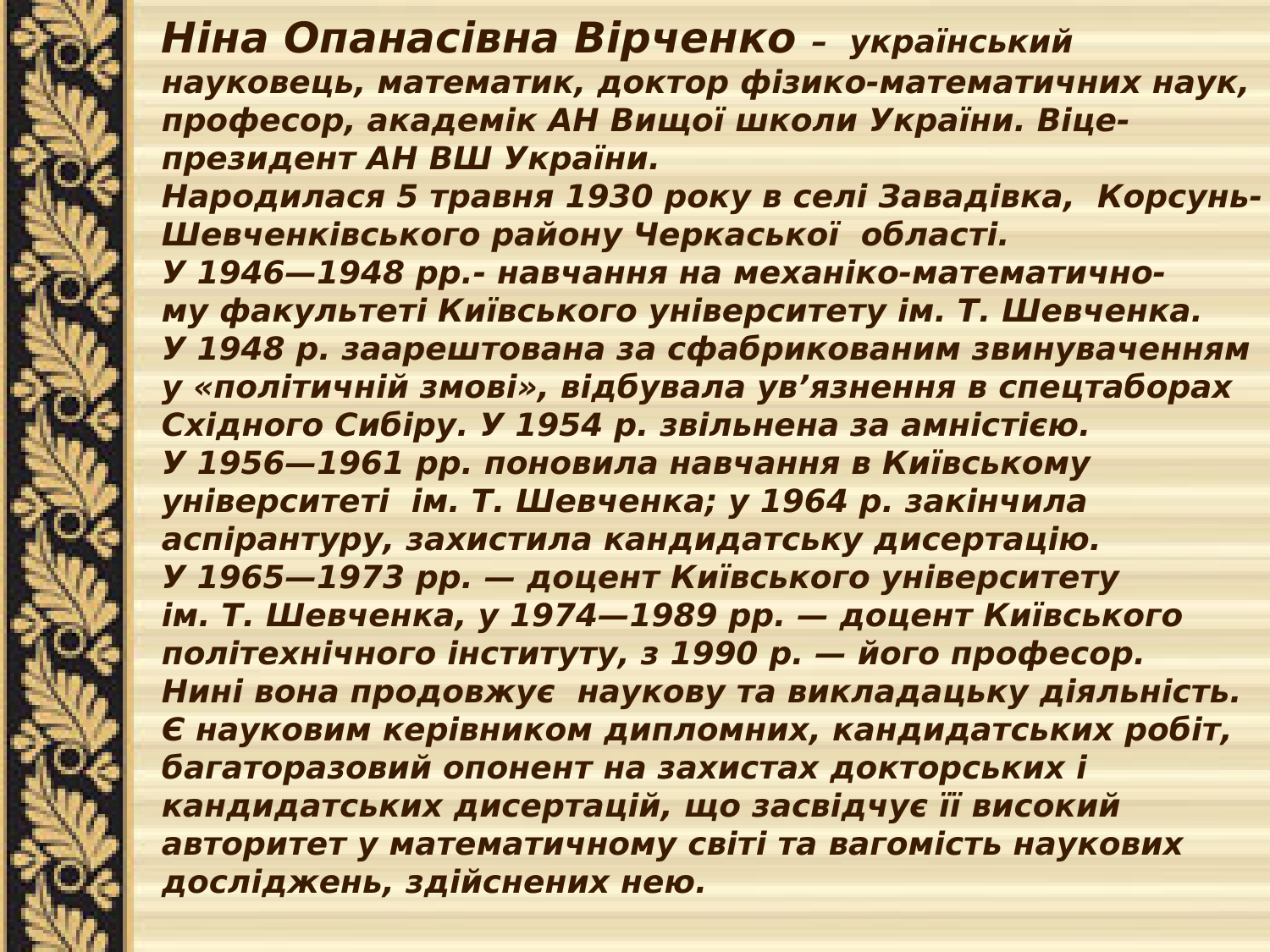

Ніна Опанасівна Вірченко –  український науковець, математик, доктор фізико-математичних наук, професор, академік АН Вищої школи України. Віце-президент АН ВШ України.
Народилася 5 травня 1930 року в селі Завадівка,  Корсунь-Шевченківського району Черкаської  області.
У 1946—1948 рр.- навчання на механіко-математично-му факультеті Київського університету ім. Т. Шевченка. У 1948 р. заарештована за сфабрикованим звинуваченням у «політичній змові», відбувала ув’язнення в спецтаборах Східного Сибіру. У 1954 р. звільнена за амністією.
У 1956—1961 рр. поновила навчання в Київському університеті  ім. Т. Шевченка; у 1964 р. закінчила аспірантуру, захистила кандидатську дисертацію.
У 1965—1973 рр. — доцент Київського університету ім. Т. Шевченка, у 1974—1989 рр. — доцент Київського політехнічного інституту, з 1990 р. — його професор.
Нині вона продовжує  наукову та викладацьку діяльність.
Є науковим керівником дипломних, кандидатських робіт, багаторазовий опонент на захистах докторських і кандидатських дисертацій, що засвідчує її високий авторитет у математичному світі та вагомість наукових досліджень, здійснених нею.